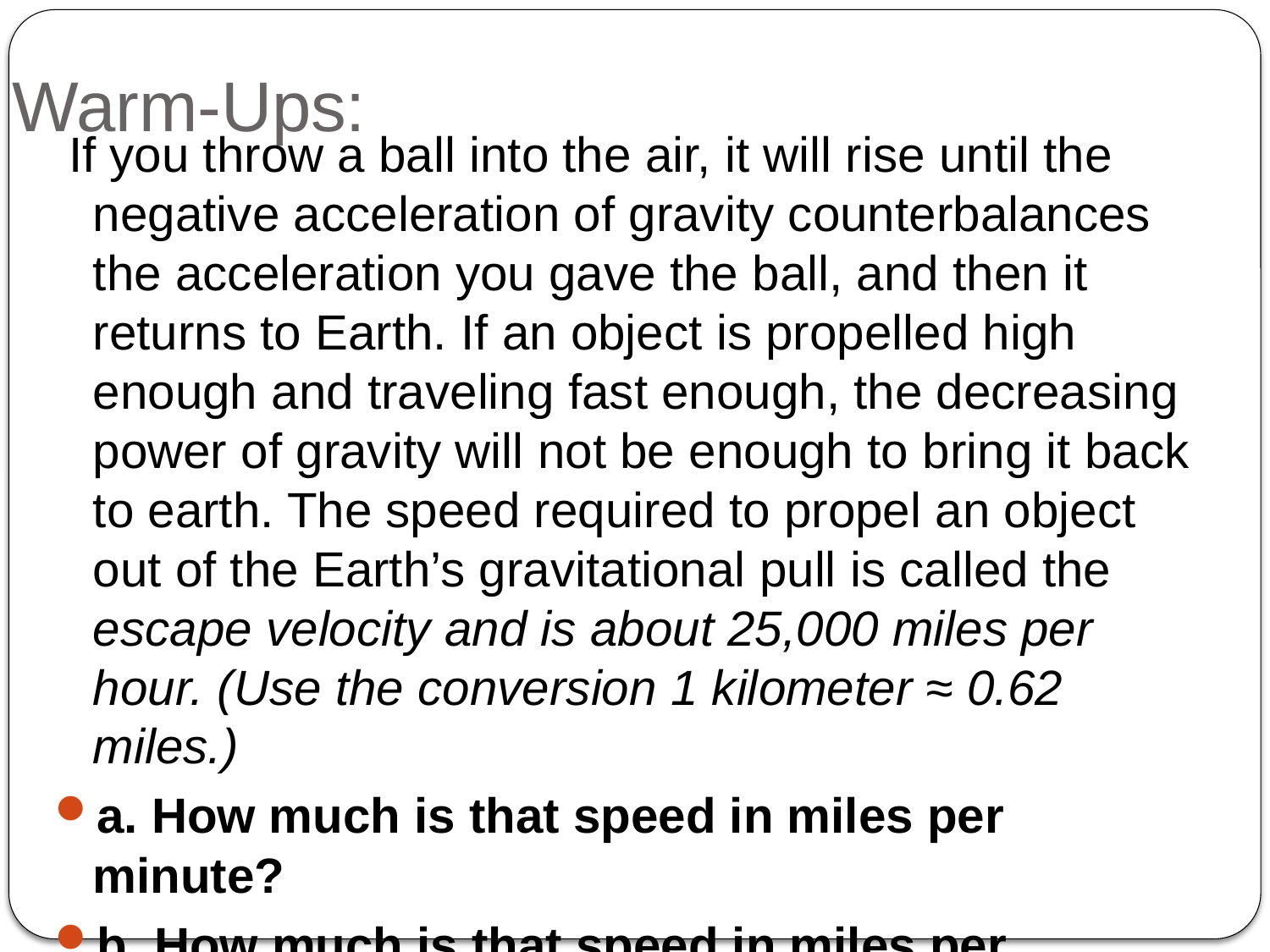

# Warm-Ups:
 If you throw a ball into the air, it will rise until the negative acceleration of gravity counterbalances the acceleration you gave the ball, and then it returns to Earth. If an object is propelled high enough and traveling fast enough, the decreasing power of gravity will not be enough to bring it back to earth. The speed required to propel an object out of the Earth’s gravitational pull is called the escape velocity and is about 25,000 miles per hour. (Use the conversion 1 kilometer ≈ 0.62 miles.)
a. How much is that speed in miles per minute?
b. How much is that speed in miles per second?
c. How much is that speed in kilometers per second?